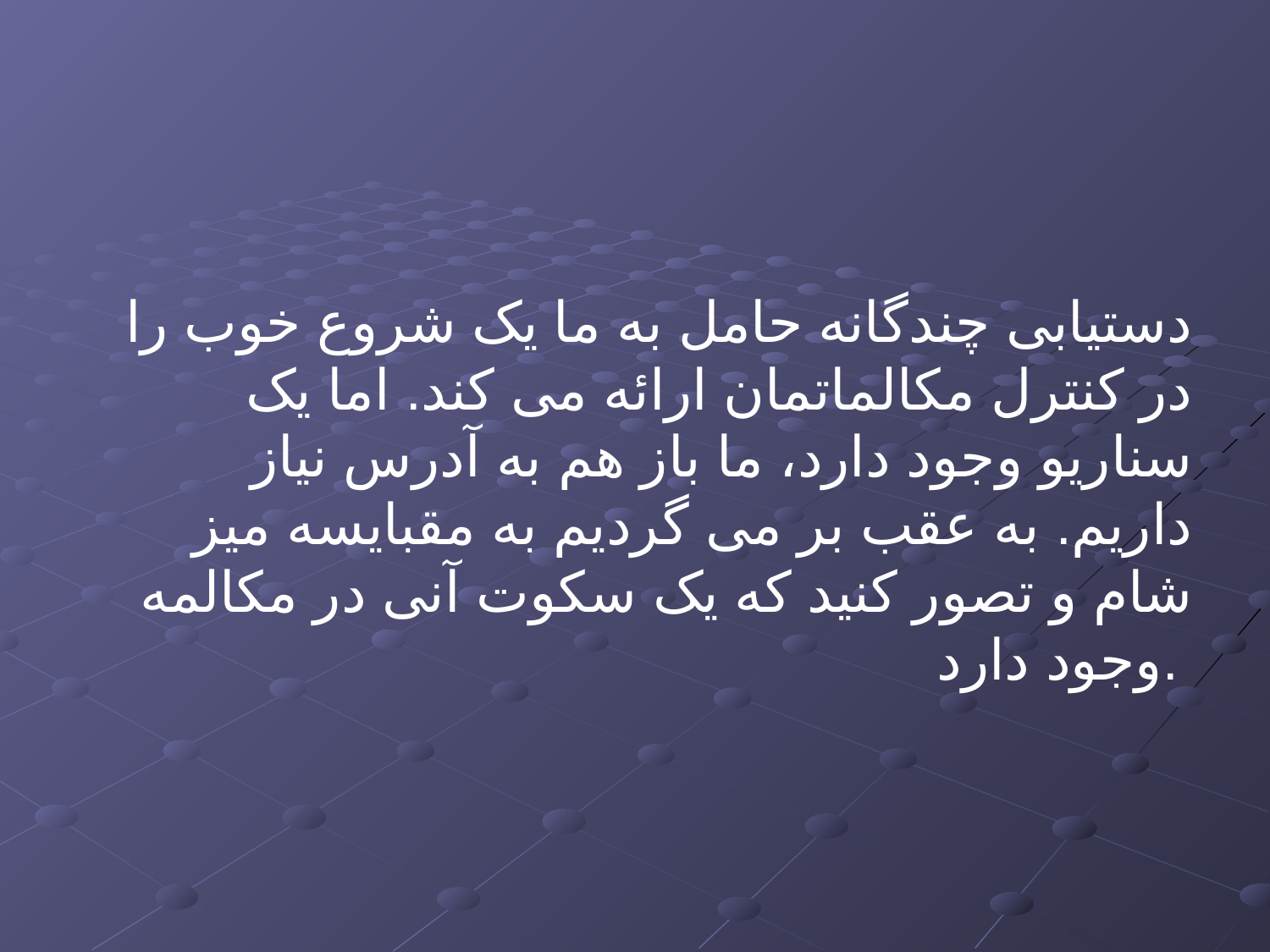

دستیابی چندگانه حامل به ما یک شروع خوب را در کنترل مکالماتمان ارائه می کند. اما یک سناریو وجود دارد، ما باز هم به آدرس نیاز داریم. به عقب بر می گردیم به مقبایسه میز شام و تصور کنید که یک سکوت آنی در مکالمه وجود دارد.